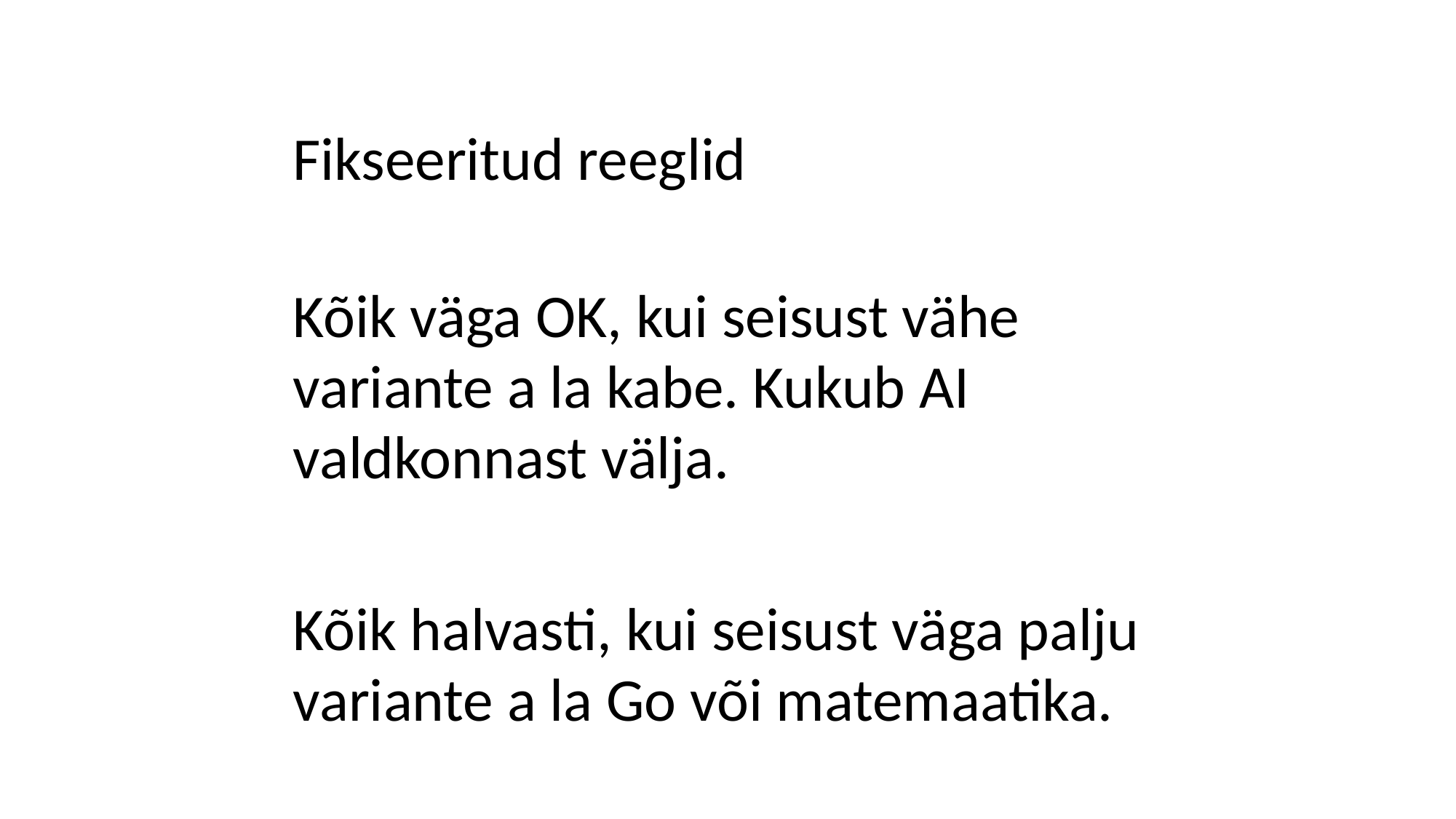

#
Fikseeritud reeglid

Kõik väga OK, kui seisust vähe variante a la kabe. Kukub AI valdkonnast välja.

Kõik halvasti, kui seisust väga palju variante a la Go või matemaatika.